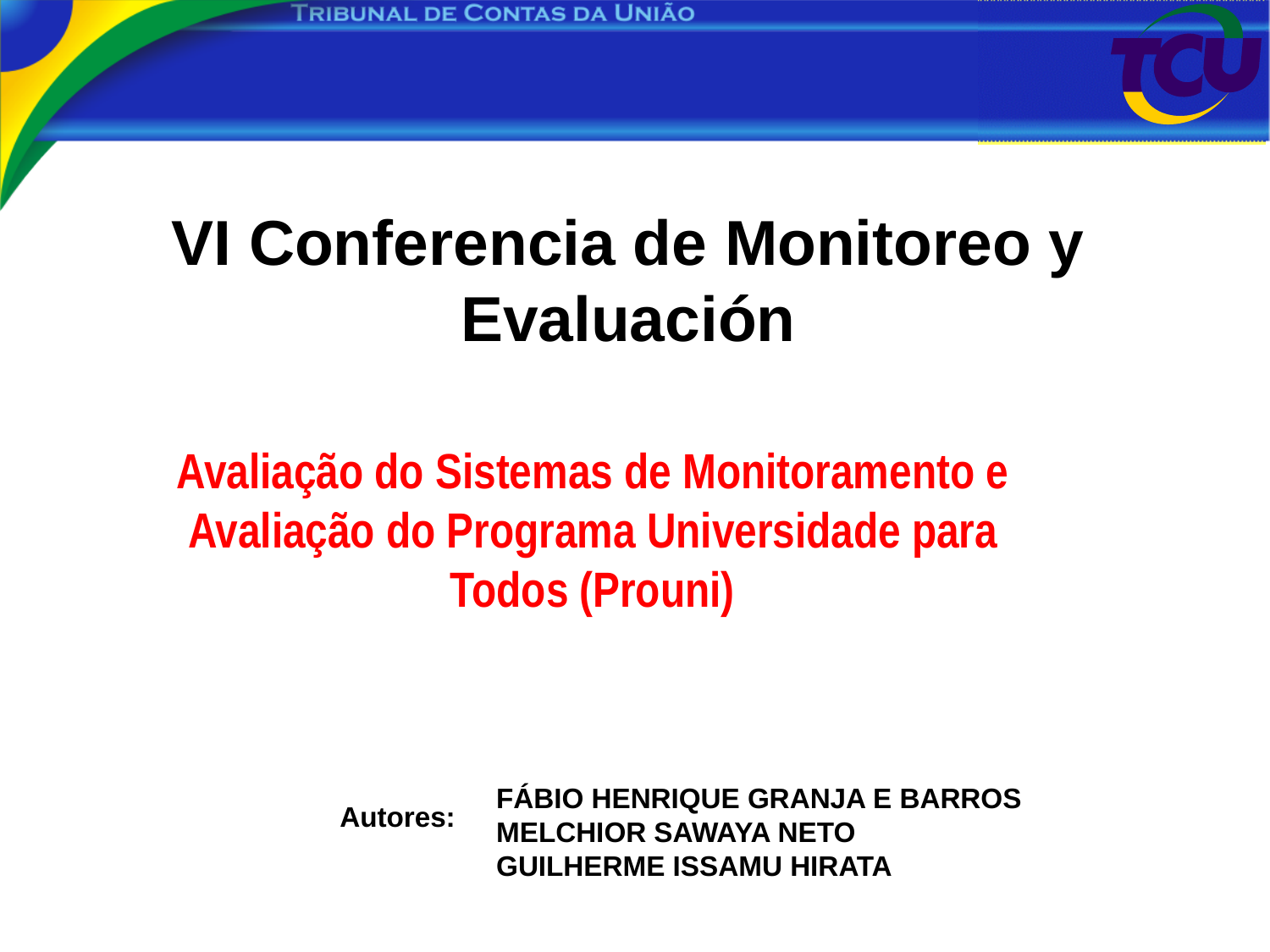

VI Conferencia de Monitoreo y Evaluación
Avaliação do Sistemas de Monitoramento e Avaliação do Programa Universidade para Todos (Prouni)

FÁBIO HENRIQUE GRANJA E BARROS
MELCHIOR SAWAYA NETO
GUILHERME ISSAMU HIRATA
Autores: